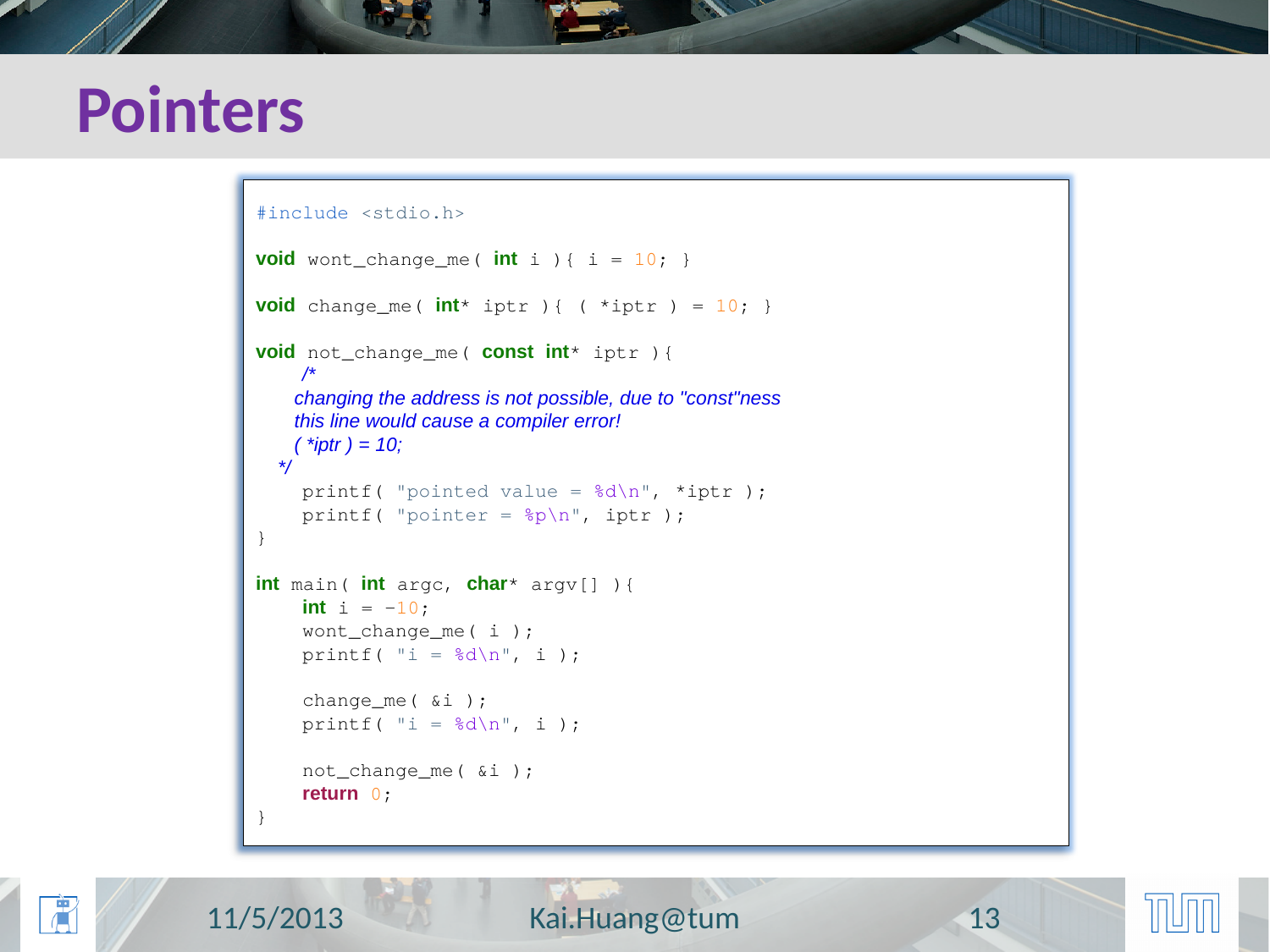

# Pointers
#include <stdio.h>

void wont_change_me( int i ){ i = 10; }

void change_me( int* iptr ){ ( *iptr ) = 10; }

void not_change_me( const int* iptr ){
    /*
       changing the address is not possible, due to "const"ness
       this line would cause a compiler error!
       ( *iptr ) = 10;
    */
    printf( "pointed value = %d\n", *iptr );
    printf( "pointer = %p\n", iptr );
}

int main( int argc, char* argv[] ){
    int i = -10;
    wont_change_me( i );
    printf( "i = %d\n", i );

    change_me( &i );
    printf( "i = %d\n", i );

    not_change_me( &i );
    return 0;
}
11/5/2013
Kai.Huang@tum
13